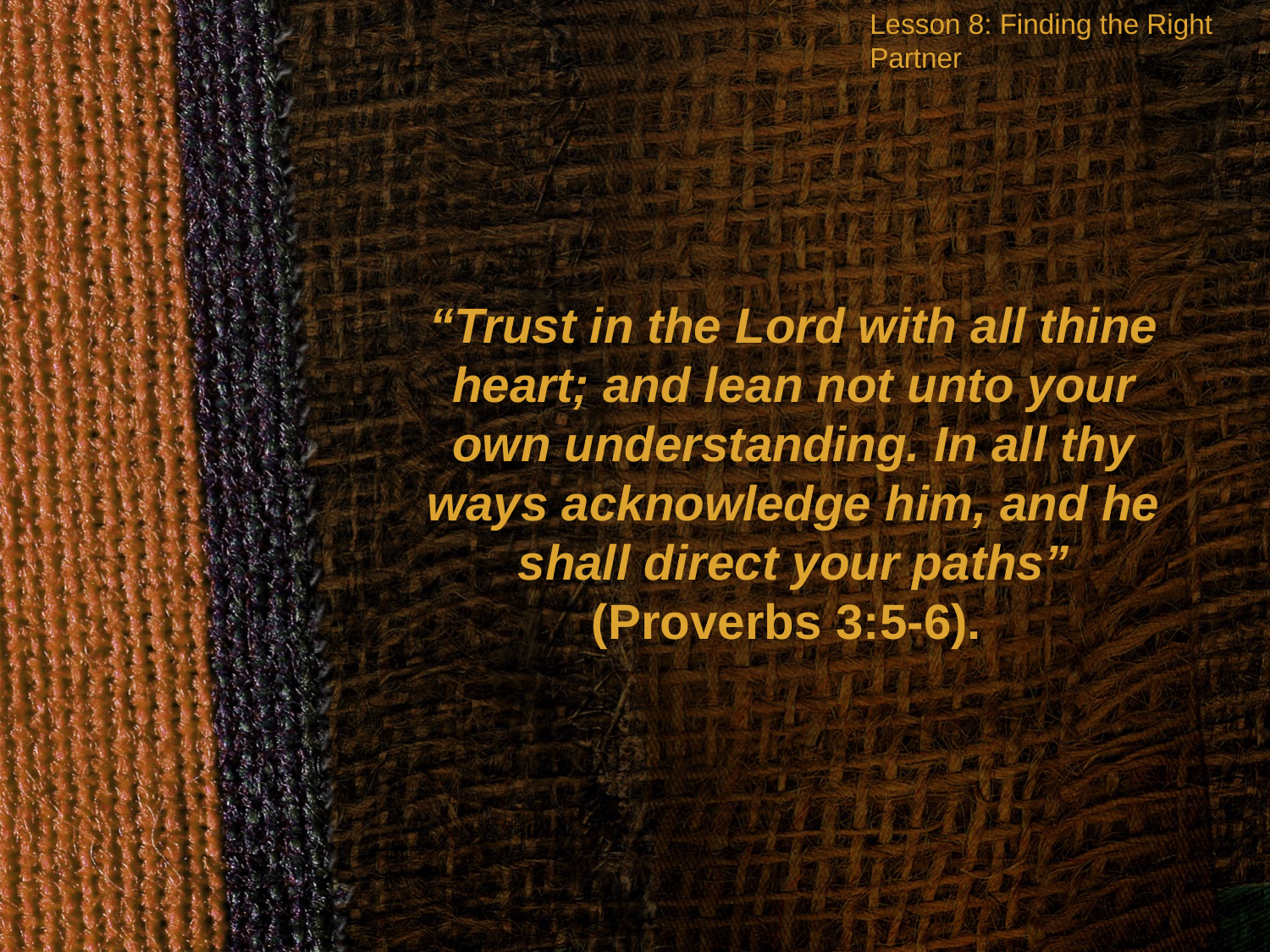

Lesson 8: Finding the Right Partner
“Trust in the Lord with all thine heart; and lean not unto your own understanding. In all thy ways acknowledge him, and he shall direct your paths”
(Proverbs 3:5-6).